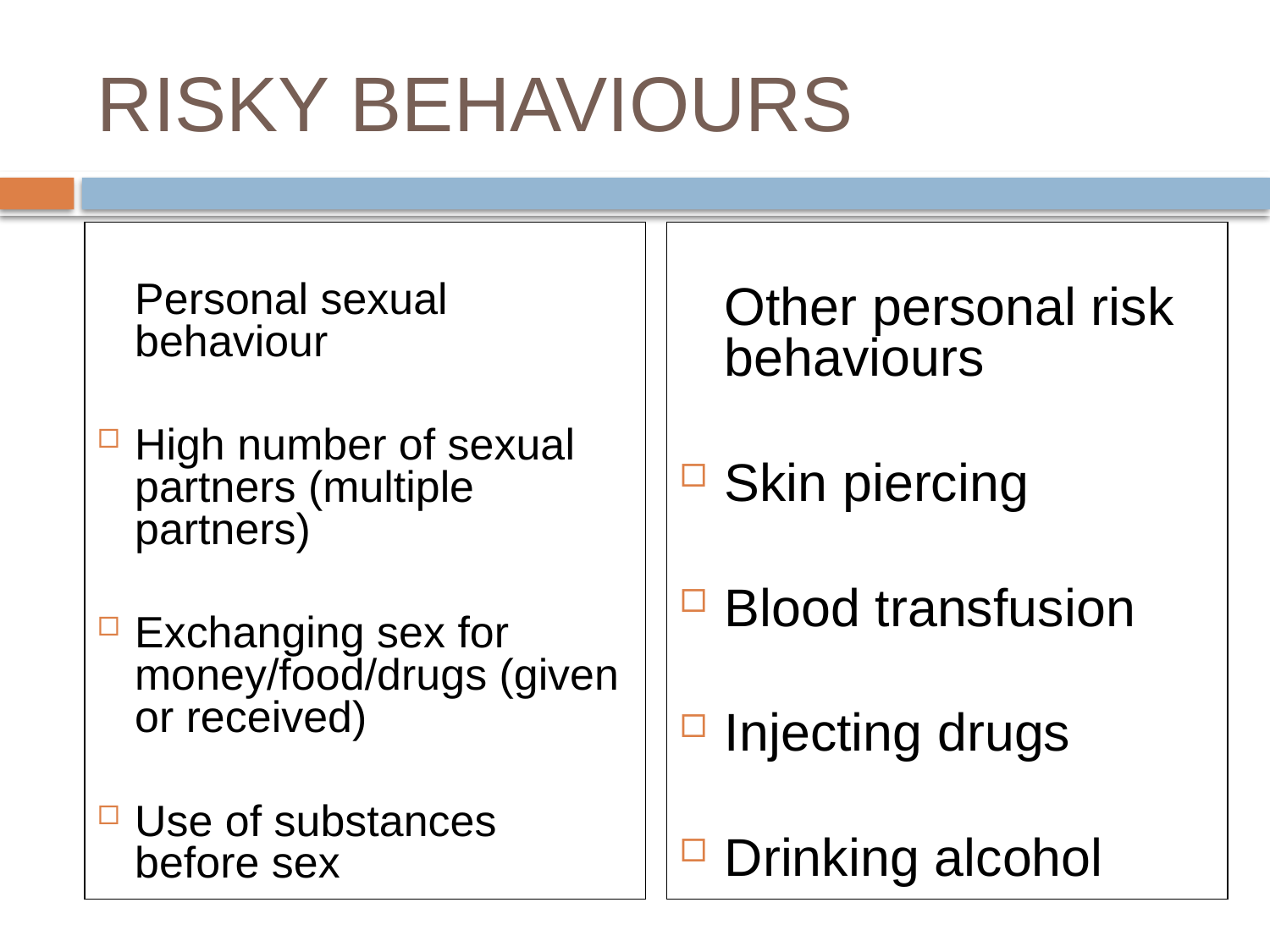

# RISKY BEHAVIOURS

	Personal sexual behaviour

High number of sexual partners (multiple partners)

Exchanging sex for money/food/drugs (given or received)

Use of substances before sex

	Other personal risk behaviours

Skin piercing

Blood transfusion

Injecting drugs

Drinking alcohol